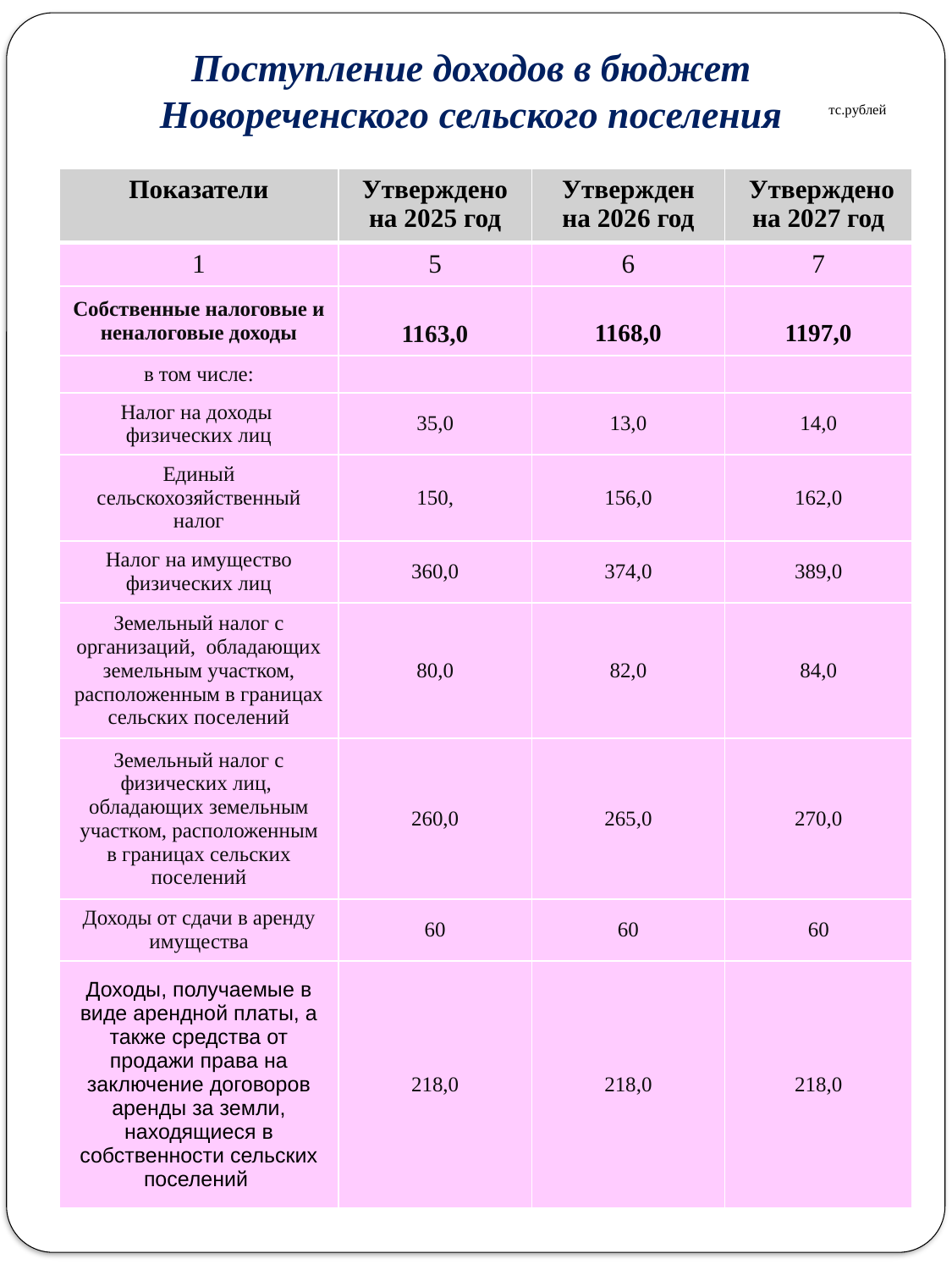

Поступление доходов в бюджет
Новореченского сельского поселения
тс.рублей
| Показатели | Утверждено на 2025 год | Утвержден на 2026 год | Утверждено на 2027 год |
| --- | --- | --- | --- |
| 1 | 5 | 6 | 7 |
| Собственные налоговые и неналоговые доходы | 1163,0 | 1168,0 | 1197,0 |
| в том числе: |  |  |  |
| Налог на доходы физических лиц | 35,0 | 13,0 | 14,0 |
| Единый сельскохозяйственный налог | 150, | 156,0 | 162,0 |
| Налог на имущество физических лиц | 360,0 | 374,0 | 389,0 |
| Земельный налог с организаций, обладающих земельным участком, расположенным в границах сельских поселений | 80,0 | 82,0 | 84,0 |
| Земельный налог с физических лиц, обладающих земельным участком, расположенным в границах сельских поселений | 260,0 | 265,0 | 270,0 |
| Доходы от сдачи в аренду имущества | 60 | 60 | 60 |
| Доходы, получаемые в виде арендной платы, а также средства от продажи права на заключение договоров аренды за земли, находящиеся в собственности сельских поселений | 218,0 | 218,0 | 218,0 |